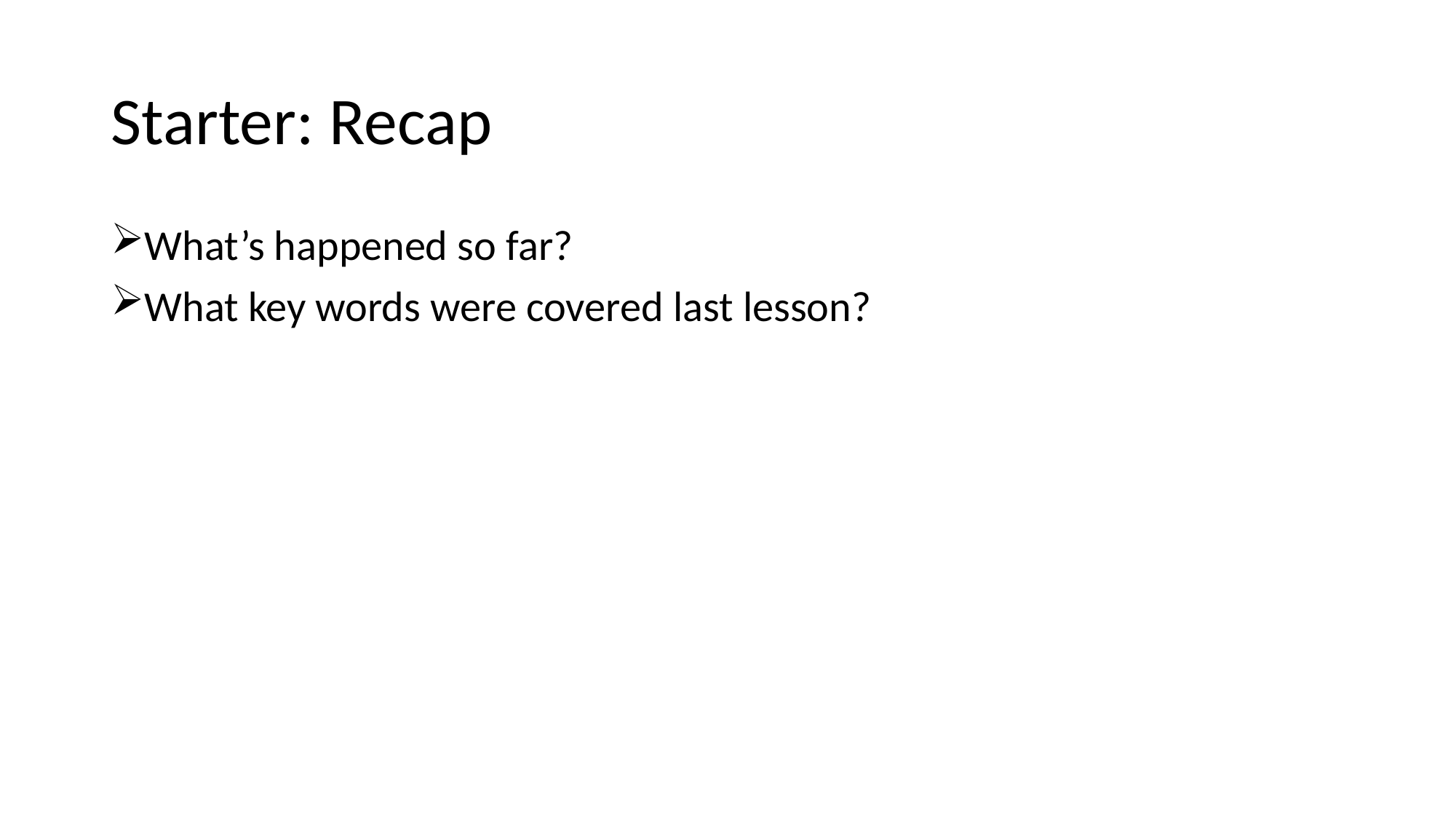

# Starter: Recap
What’s happened so far?
What key words were covered last lesson?